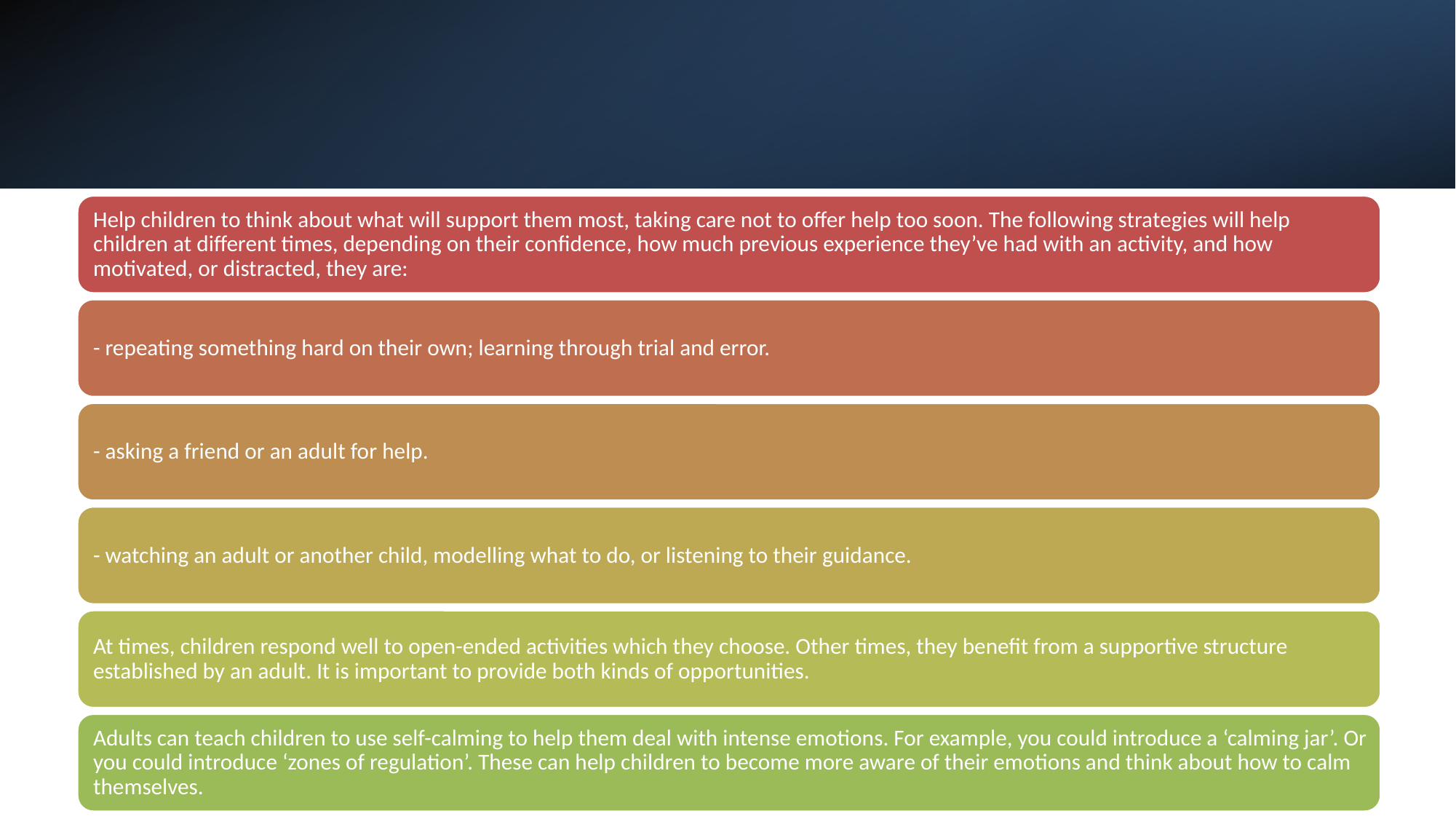

Help children to think about what will support them most, taking care not to offer help too soon. The following strategies will help children at different times, depending on their confidence, how much previous experience they’ve had with an activity, and how motivated, or distracted, they are:
- repeating something hard on their own; learning through trial and error.
- asking a friend or an adult for help.
- watching an adult or another child, modelling what to do, or listening to their guidance.
At times, children respond well to open-ended activities which they choose. Other times, they benefit from a supportive structure established by an adult. It is important to provide both kinds of opportunities.
Adults can teach children to use self-calming to help them deal with intense emotions. For example, you could introduce a ‘calming jar’. Or you could introduce ‘zones of regulation’. These can help children to become more aware of their emotions and think about how to calm themselves.